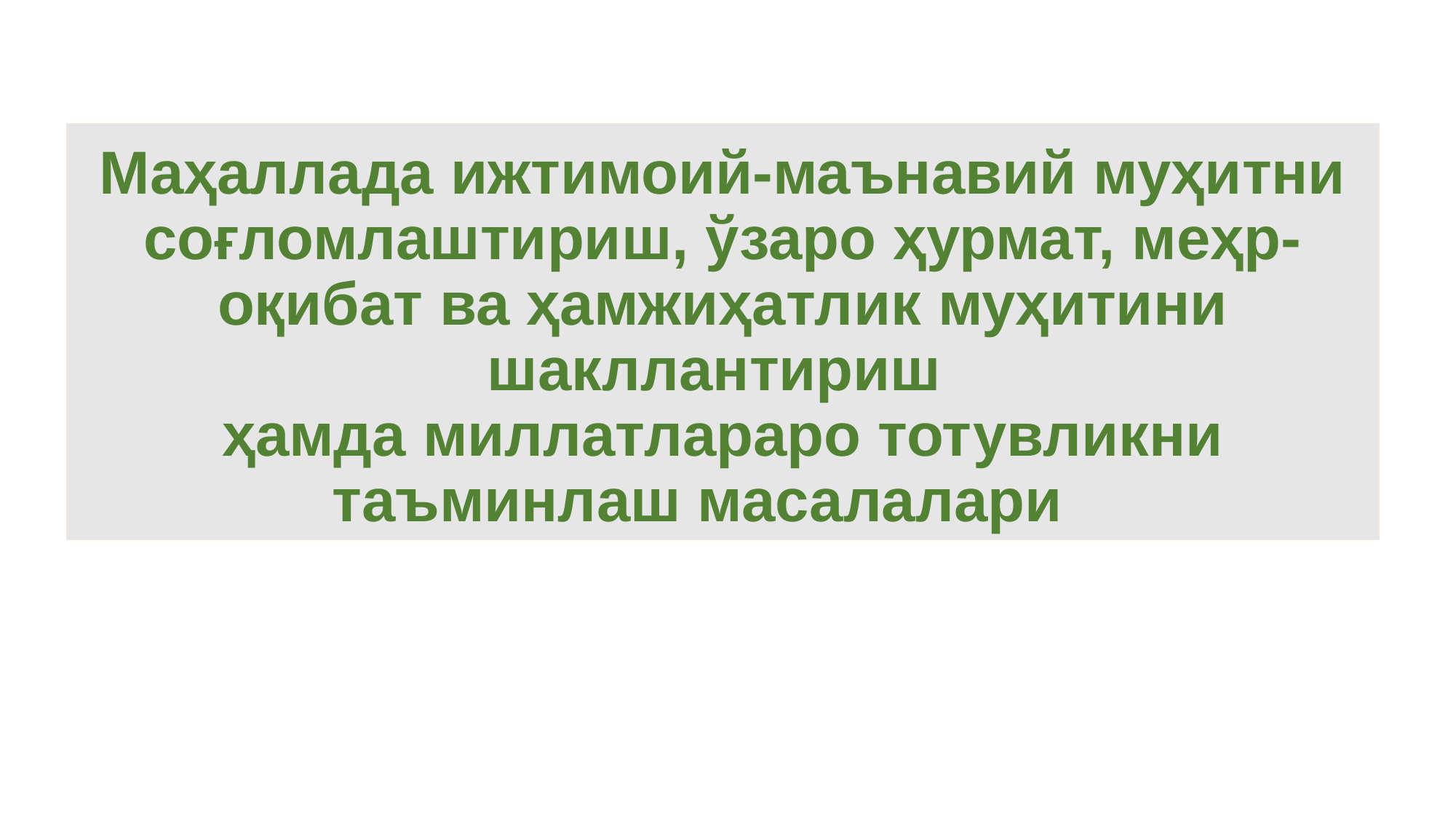

# Маҳаллада ижтимоий-маънавий муҳитни соғломлаштириш, ўзаро ҳурмат, меҳр-оқибат ва ҳамжиҳатлик муҳитини шакллантириш ҳамда миллатлараро тотувликни таъминлаш масалалари